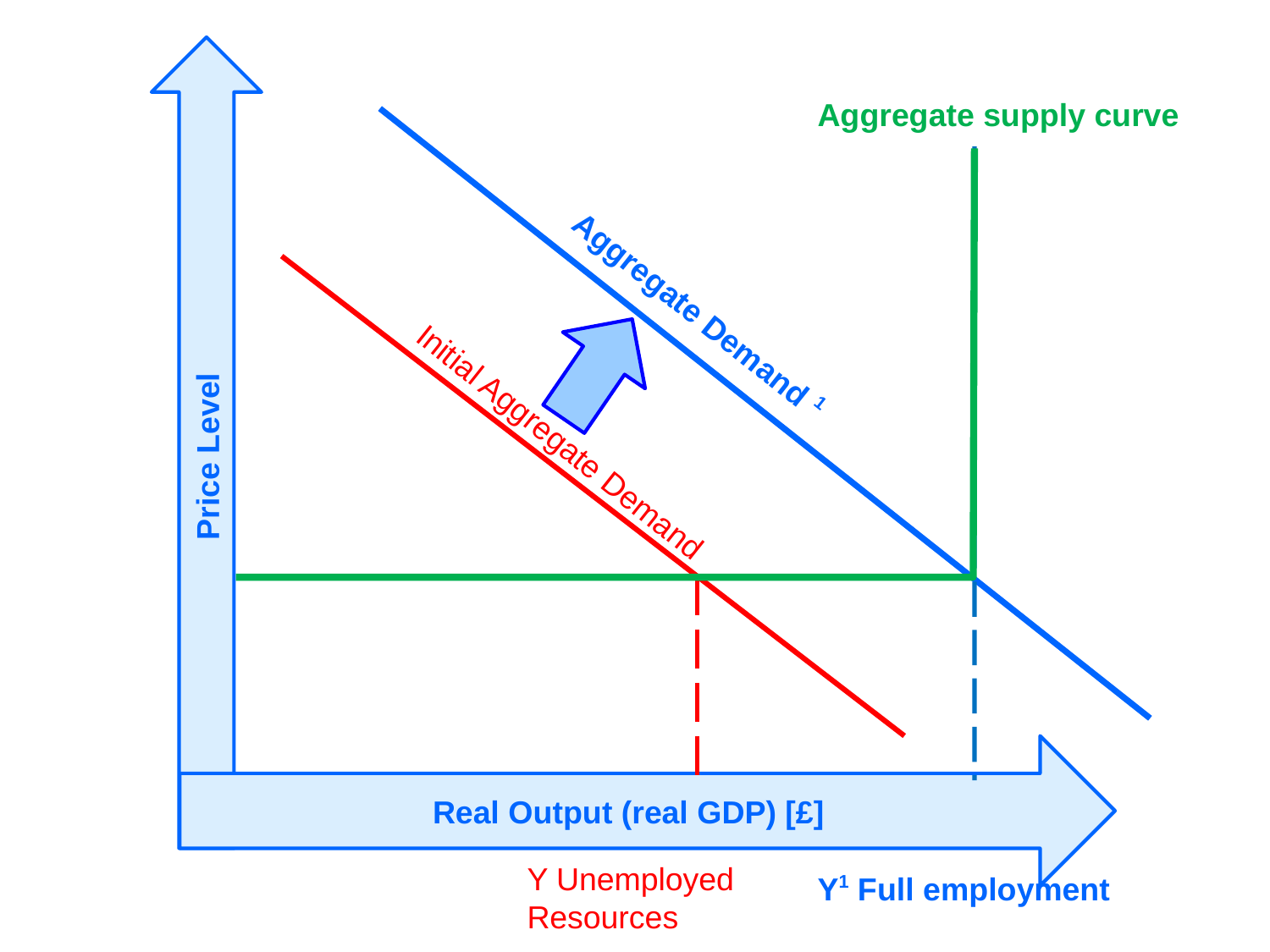

Price Level
Aggregate supply curve

Aggregate Demand 1

Initial Aggregate Demand
Real Output (real GDP) [£]
Y Unemployed Resources
Y1 Full employment